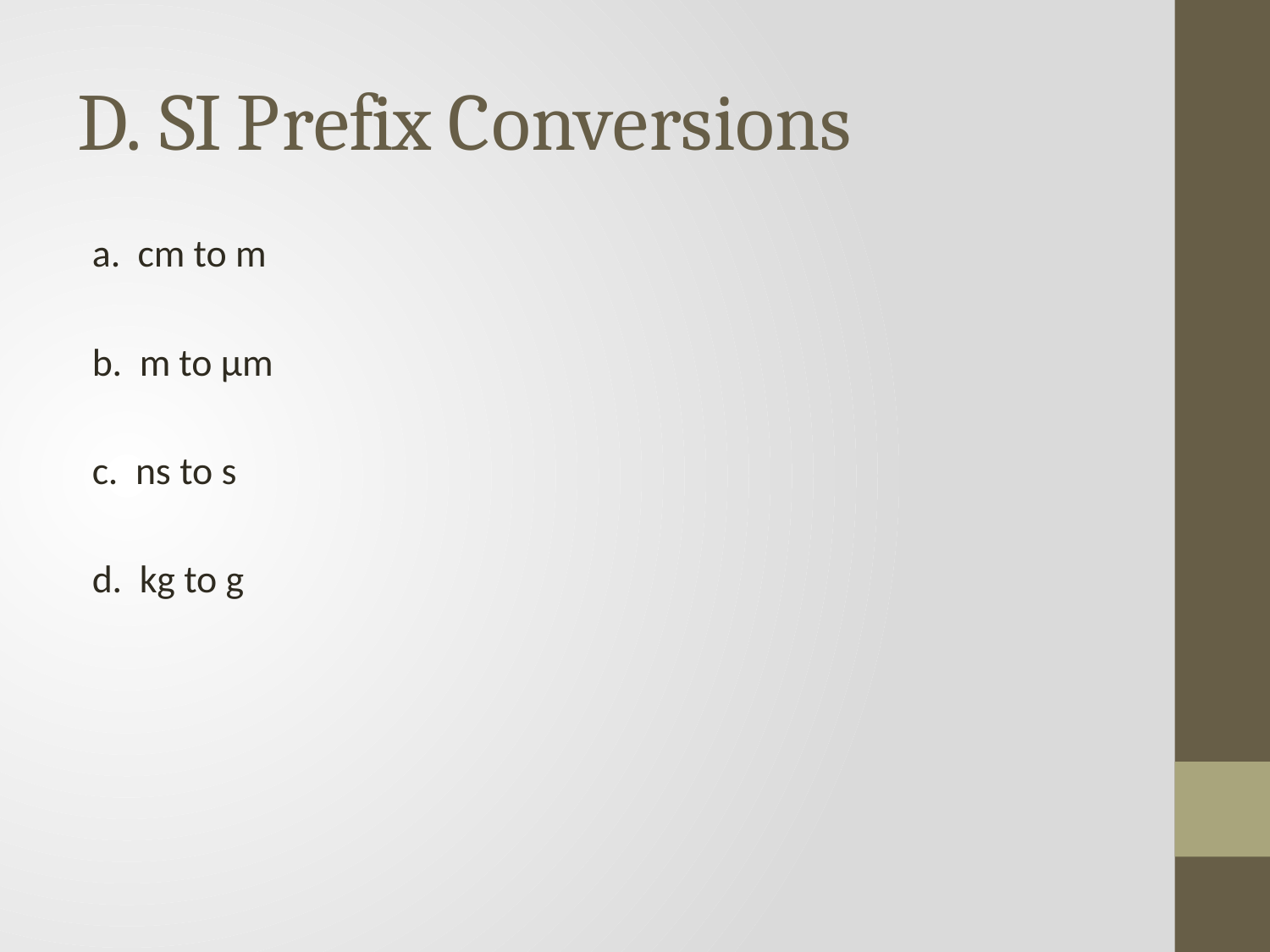

# D. SI Prefix Conversions
a.  cm to m

b.  m to µm

c.  ns to s

d.  kg to g